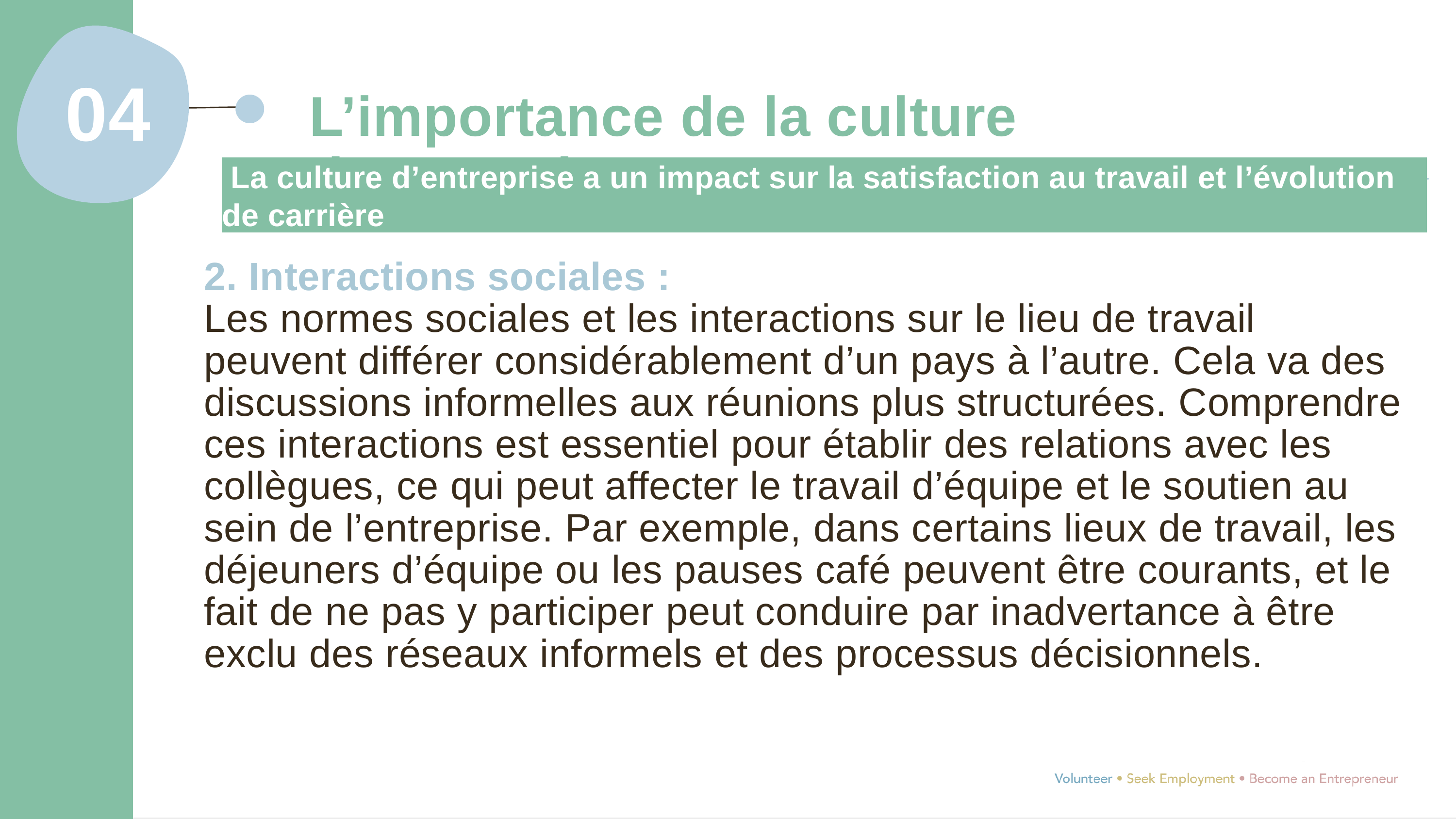

04
L’importance de la culture d’entreprise

 La culture d’entreprise a un impact sur la satisfaction au travail et l’évolution de carrière

2. Interactions sociales :
Les normes sociales et les interactions sur le lieu de travail peuvent différer considérablement d’un pays à l’autre. Cela va des discussions informelles aux réunions plus structurées. Comprendre ces interactions est essentiel pour établir des relations avec les collègues, ce qui peut affecter le travail d’équipe et le soutien au sein de l’entreprise. Par exemple, dans certains lieux de travail, les déjeuners d’équipe ou les pauses café peuvent être courants, et le fait de ne pas y participer peut conduire par inadvertance à être exclu des réseaux informels et des processus décisionnels.